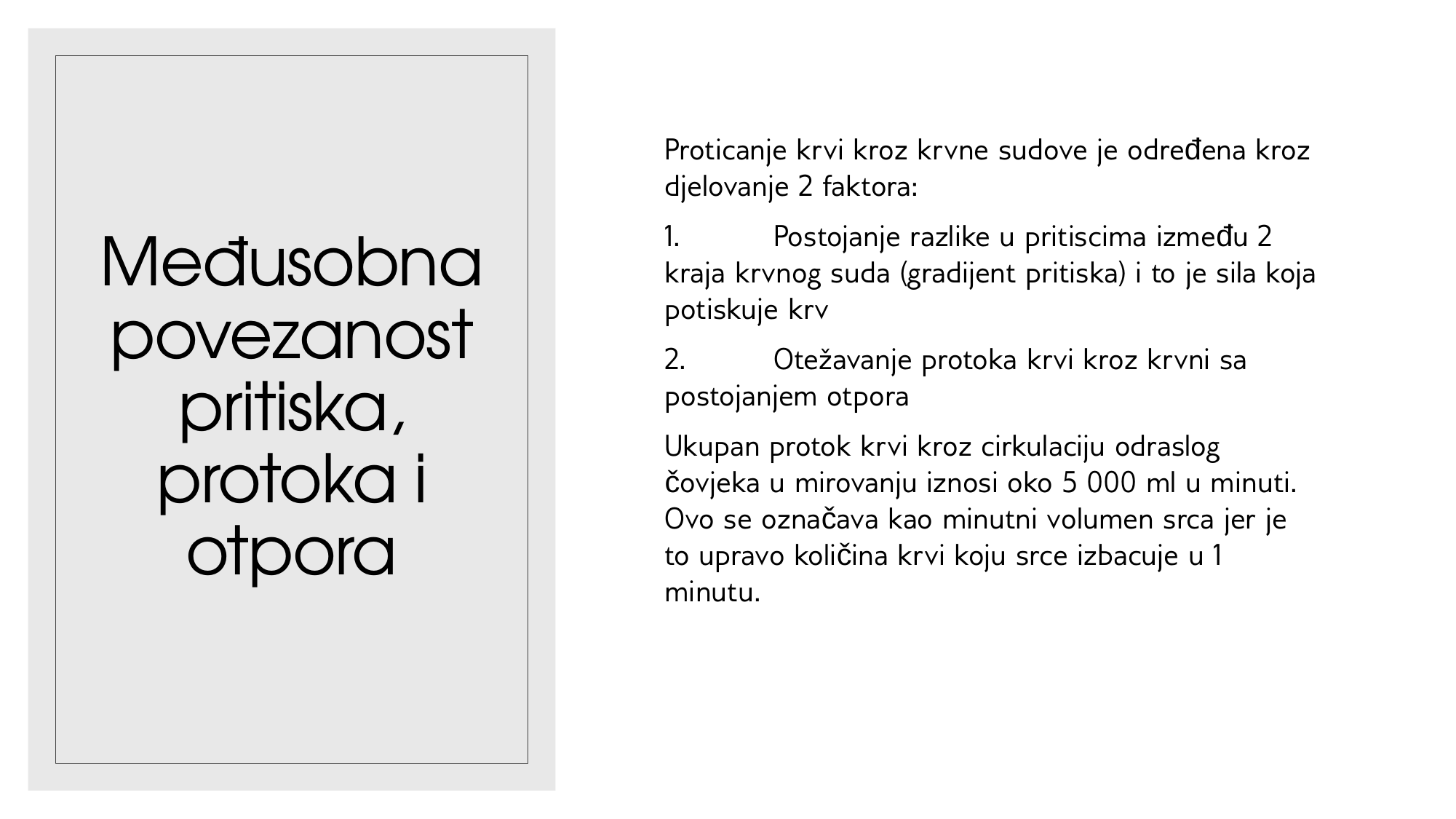

Proticanje krvi kroz krvne sudove je određena kroz djelovanje 2 faktora:
1.	Postojanje razlike u pritiscima između 2 kraja krvnog suda (gradijent pritiska) i to je sila koja potiskuje krv
2.	Otežavanje protoka krvi kroz krvni sa postojanjem otpora
Ukupan protok krvi kroz cirkulaciju odraslog čovjeka u mirovanju iznosi oko 5 000 ml u minuti. Ovo se označava kao minutni volumen srca jer je to upravo količina krvi koju srce izbacuje u 1 minutu.

# Međusobna povezanost pritiska, protoka i otpora